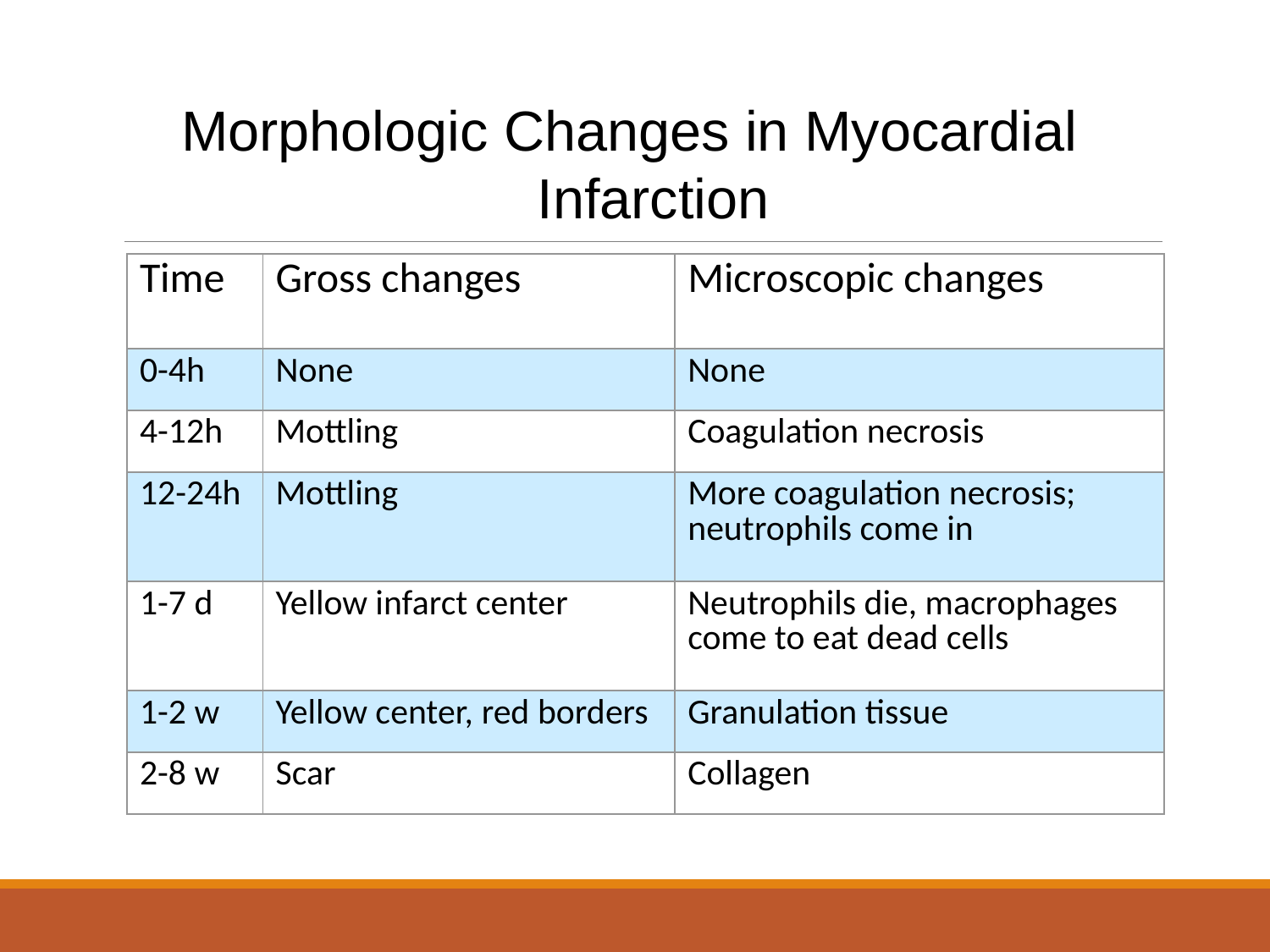

Morphologic Changes in Myocardial Infarction
| Time | Gross changes | Microscopic changes |
| --- | --- | --- |
| 0-4h | None | None |
| 4-12h | Mottling | Coagulation necrosis |
| 12-24h | Mottling | More coagulation necrosis; neutrophils come in |
| 1-7 d | Yellow infarct center | Neutrophils die, macrophages come to eat dead cells |
| 1-2 w | Yellow center, red borders | Granulation tissue |
| 2-8 w | Scar | Collagen |